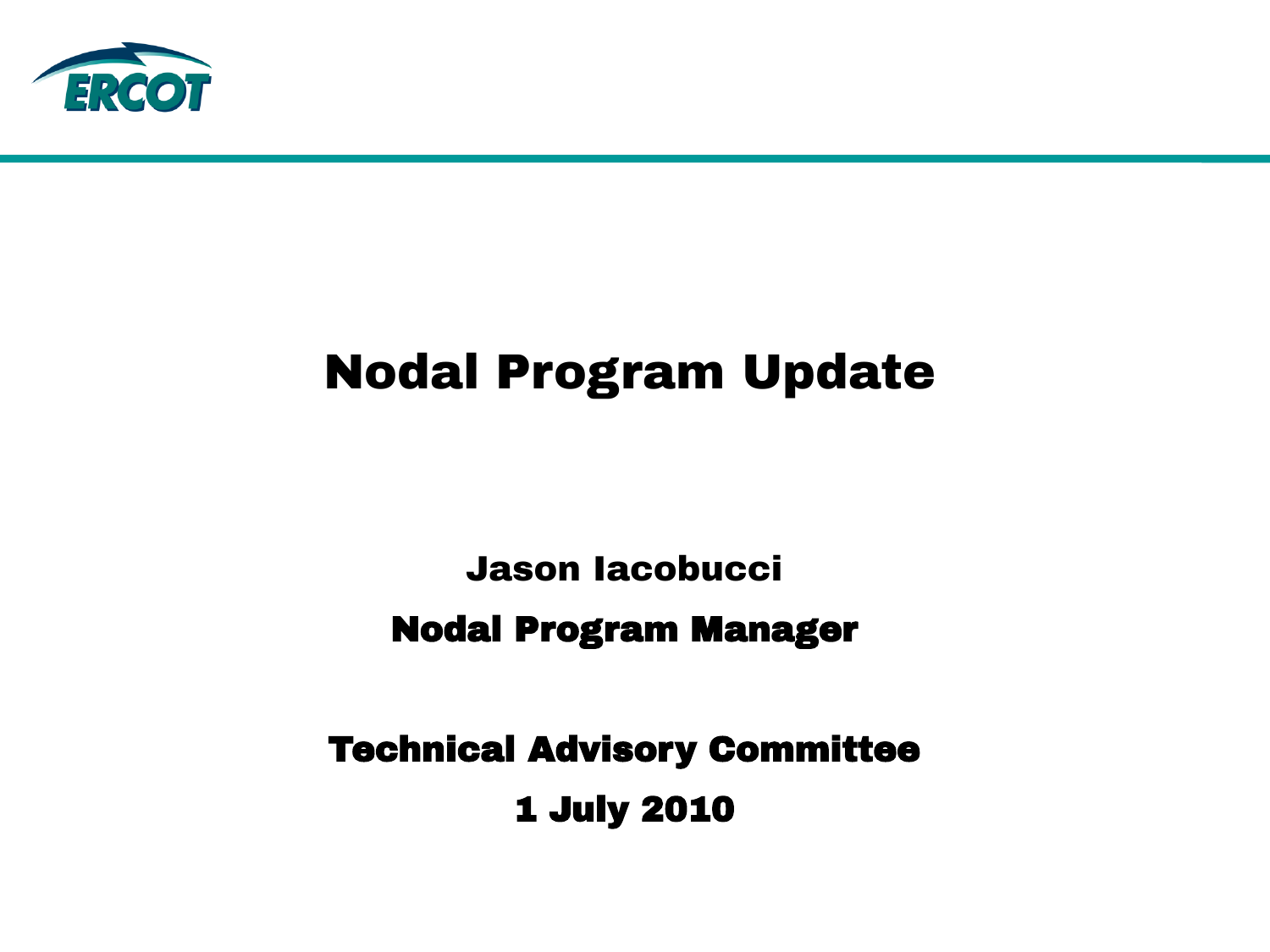

# Nodal Program Update
Jason Iacobucci
Nodal Program Manager

Technical Advisory Committee
1 July 2010